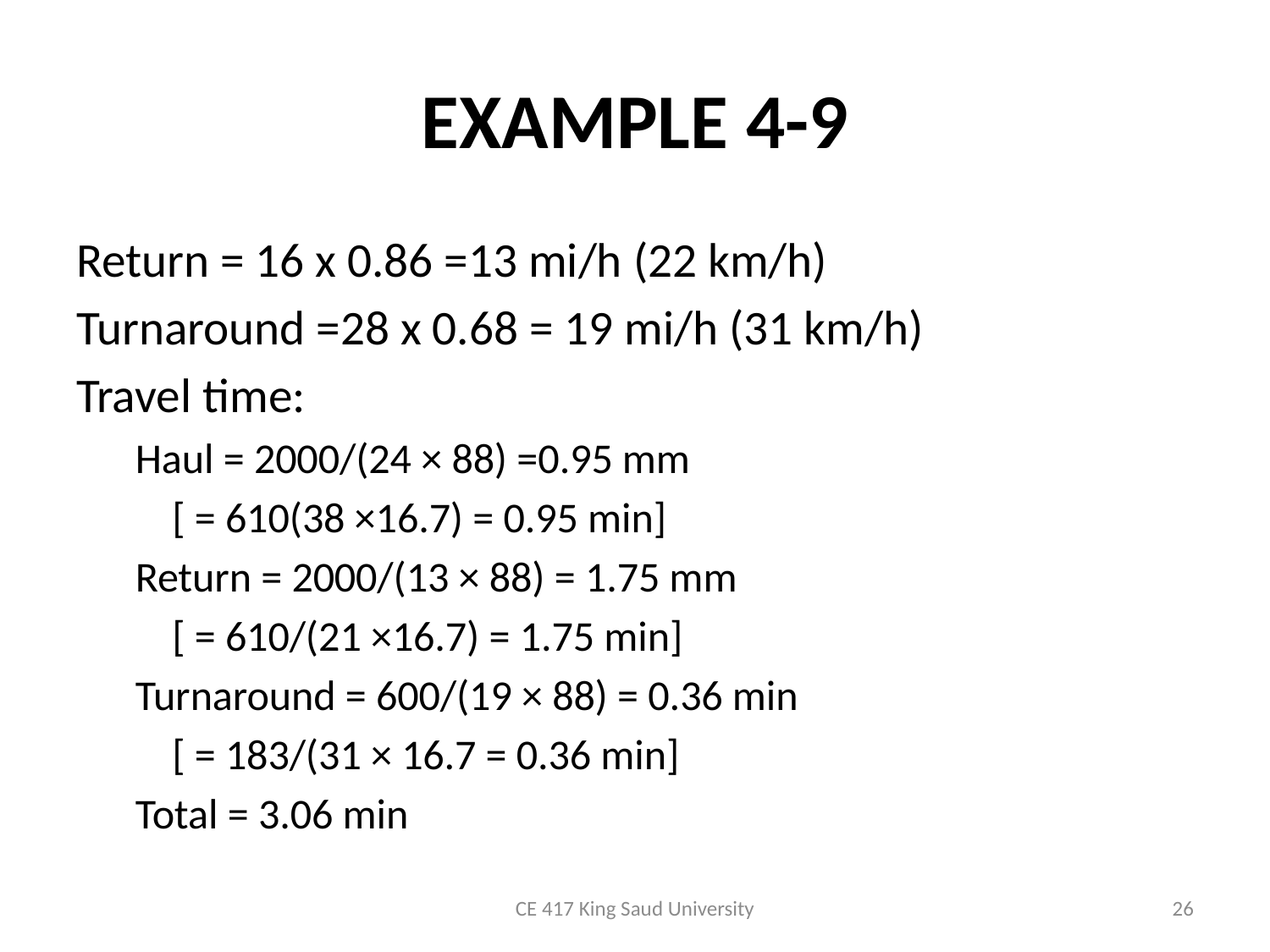

# EXAMPLE 4-9
Return = 16 x 0.86 =13 mi/h (22 km/h)
Turnaround =28 x 0.68 = 19 mi/h (31 km/h)
Travel time:
Haul = 2000/(24 × 88) =0.95 mm
		[ = 610(38 ×16.7) = 0.95 min]
Return = 2000/(13 × 88) = 1.75 mm
		[ = 610/(21 ×16.7) = 1.75 min]
Turnaround = 600/(19 × 88) = 0.36 min
		[ = 183/(31 × 16.7 = 0.36 min]
Total = 3.06 min
CE 417 King Saud University
26